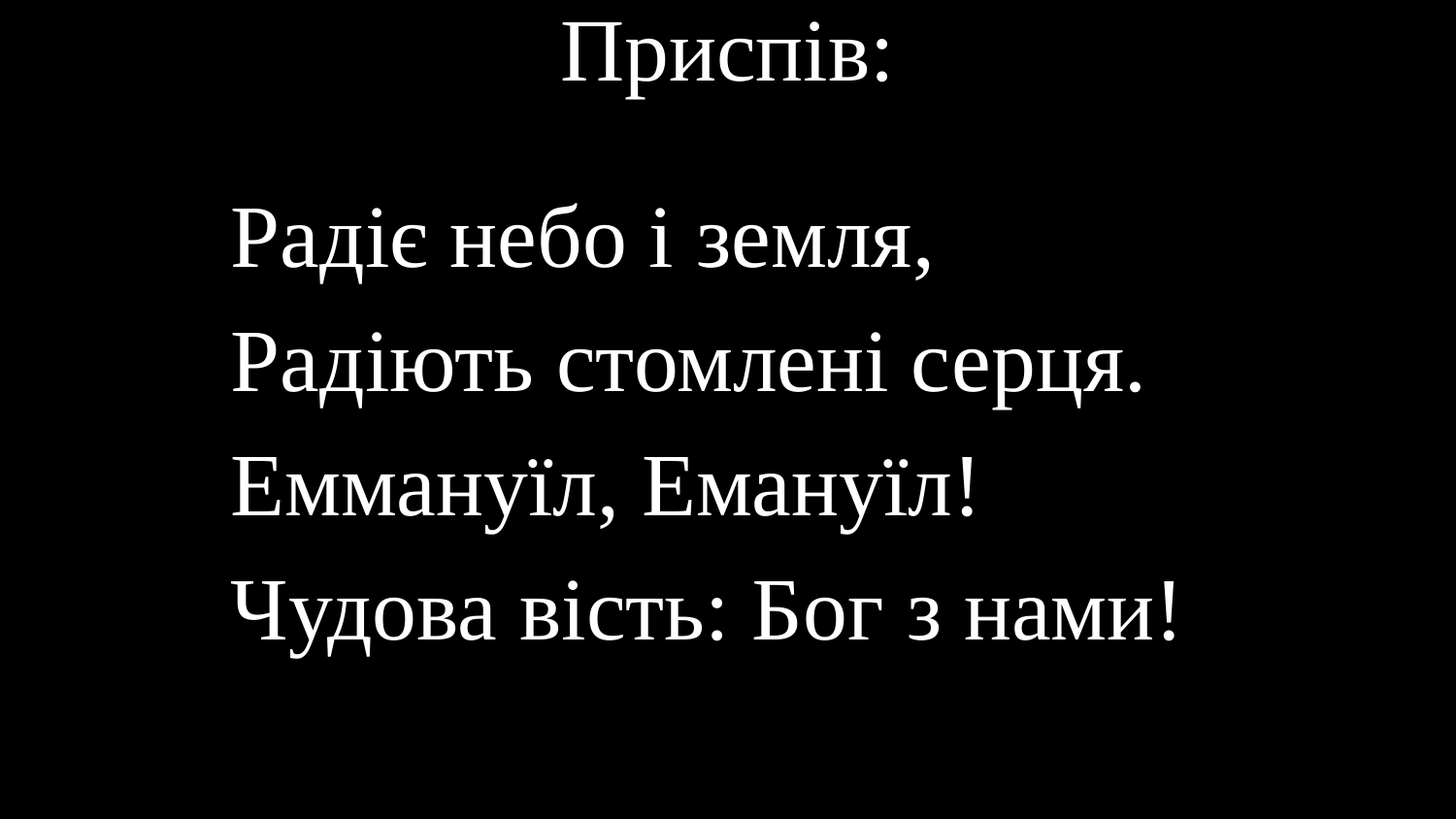

# Приспів:
Радіє небо і земля,
Радіють стомлені серця.
Еммануїл, Емануїл!
Чудова вість: Бог з нами!